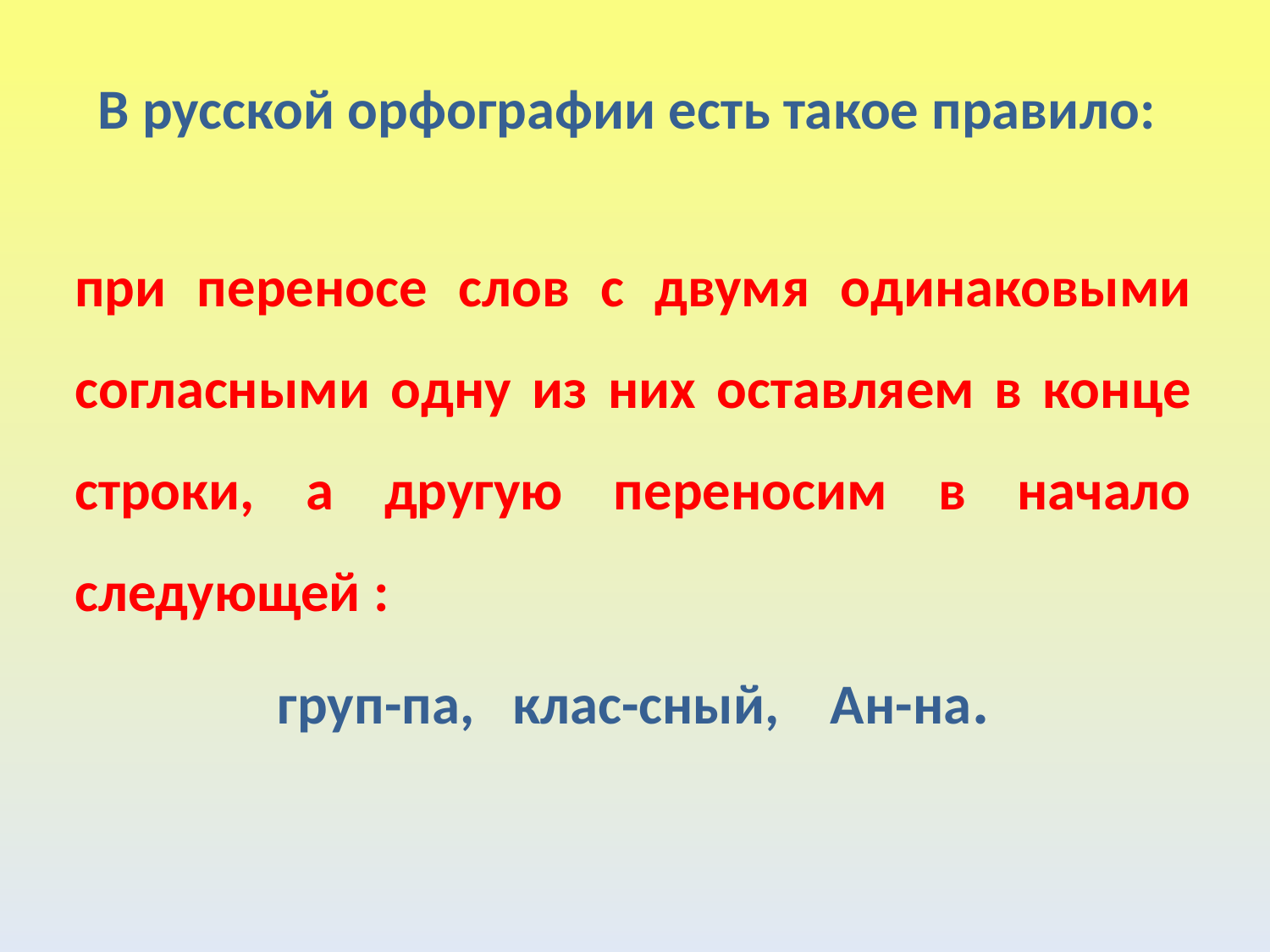

В русской орфографии есть такое правило:

при переносе слов с двумя одинаковыми согласными одну из них оставляем в конце строки, а другую переносим в начало следующей :
груп-па,   клас-сный,    Ан-на.